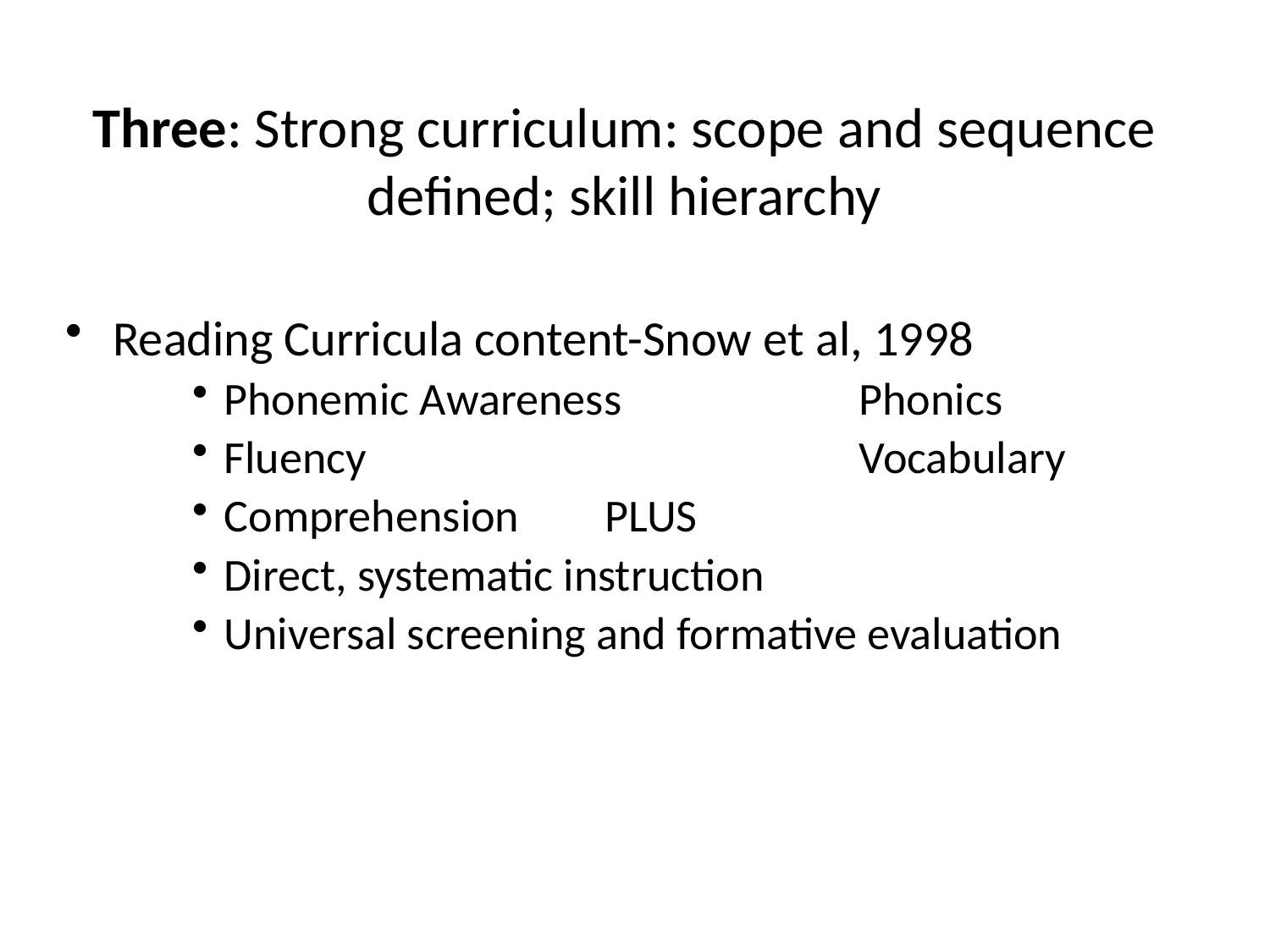

Three: Strong curriculum: scope and sequence defined; skill hierarchy
Reading Curricula content-Snow et al, 1998
Phonemic Awareness  		Phonics
Fluency				Vocabulary
Comprehension 	PLUS
Direct, systematic instruction
Universal screening and formative evaluation